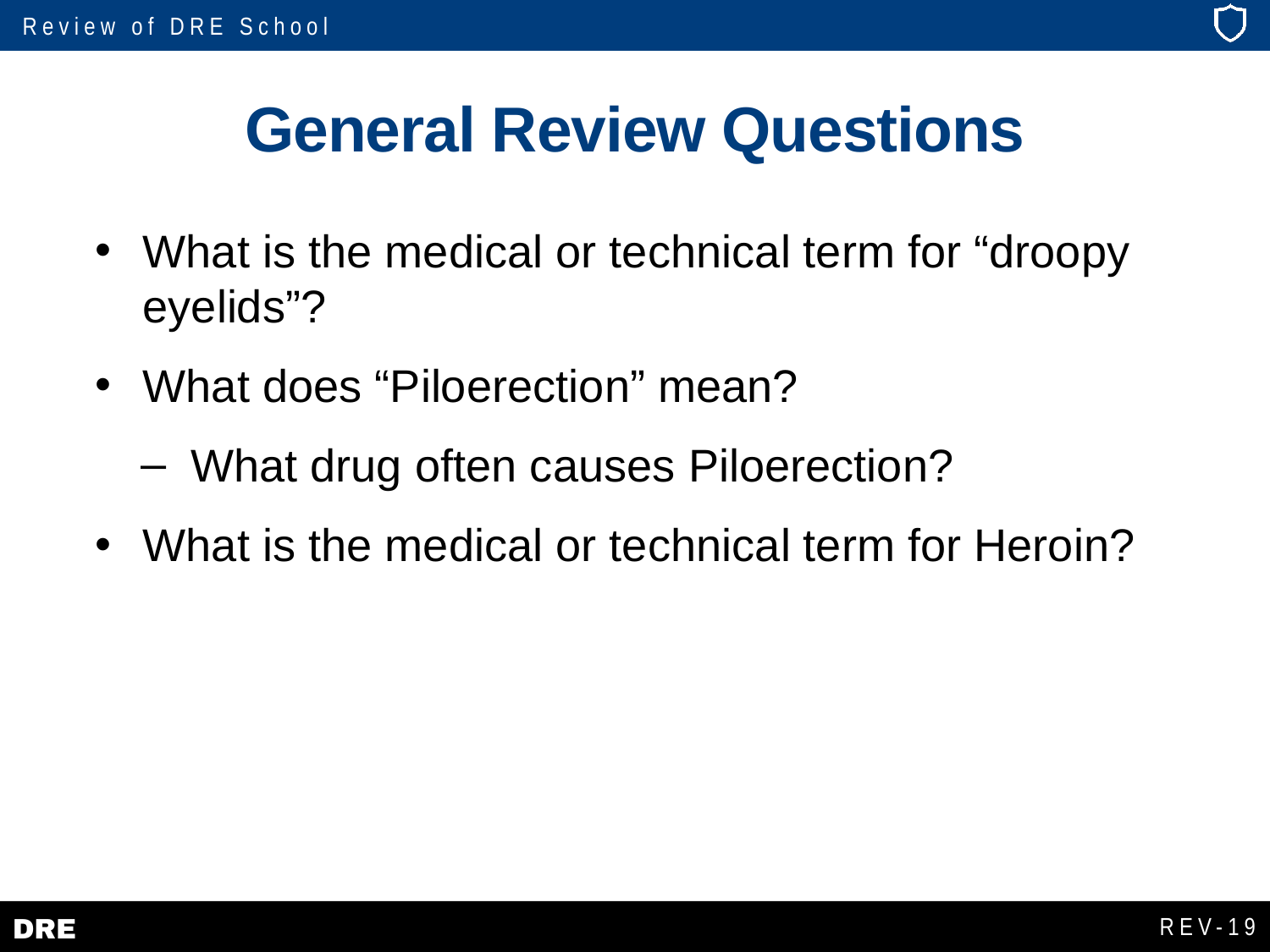

# General Review Questions
What is the medical or technical term for “droopy eyelids”?
What does “Piloerection” mean?
What drug often causes Piloerection?
What is the medical or technical term for Heroin?

REV-19